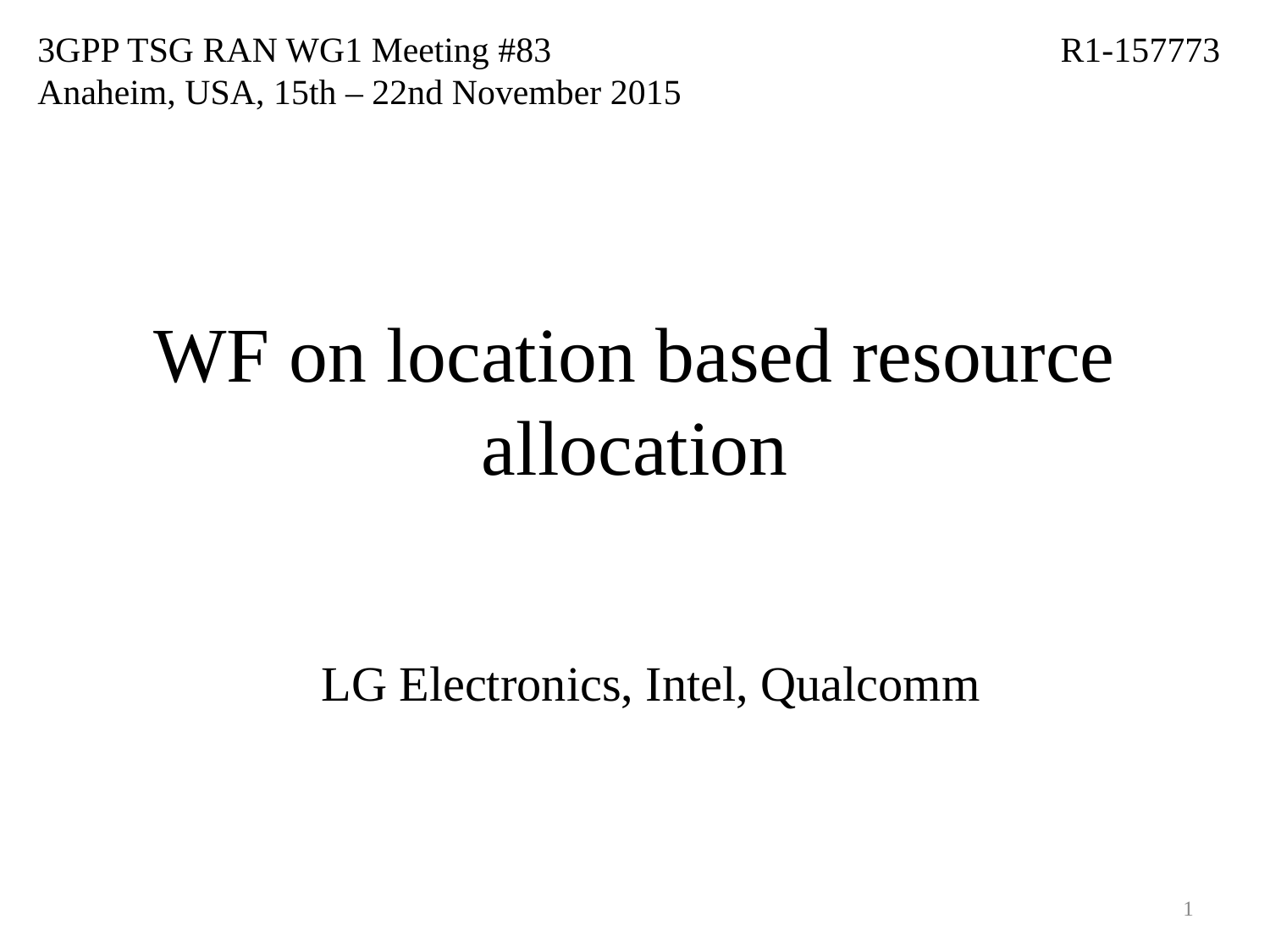

3GPP TSG RAN WG1 Meeting #83
Anaheim, USA, 15th – 22nd November 2015
R1-157773
# WF on location based resource allocation
LG Electronics, Intel, Qualcomm
1